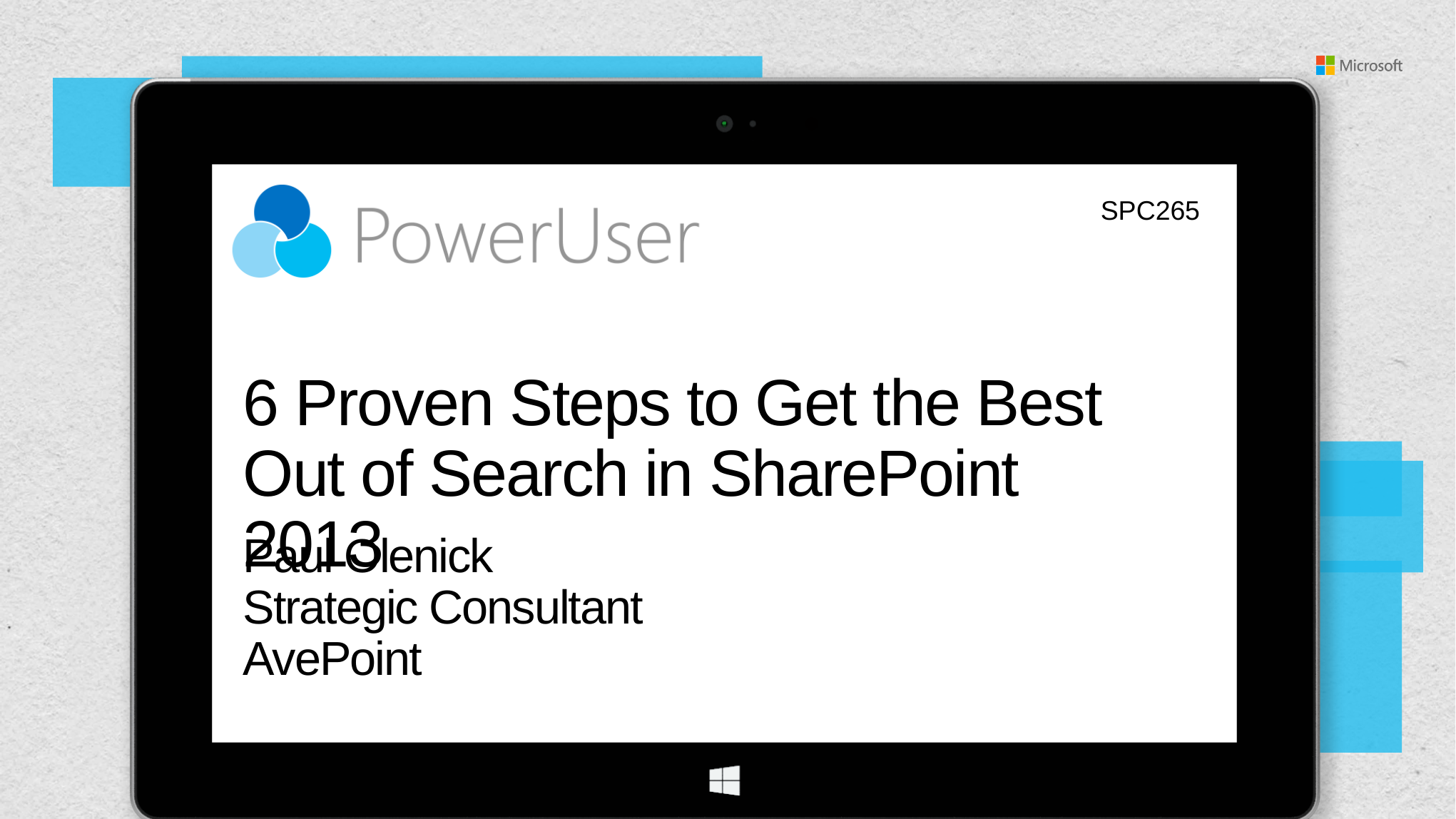

SPC265
# 6 Proven Steps to Get the Best Out of Search in SharePoint 2013
Paul Olenick
Strategic Consultant
AvePoint